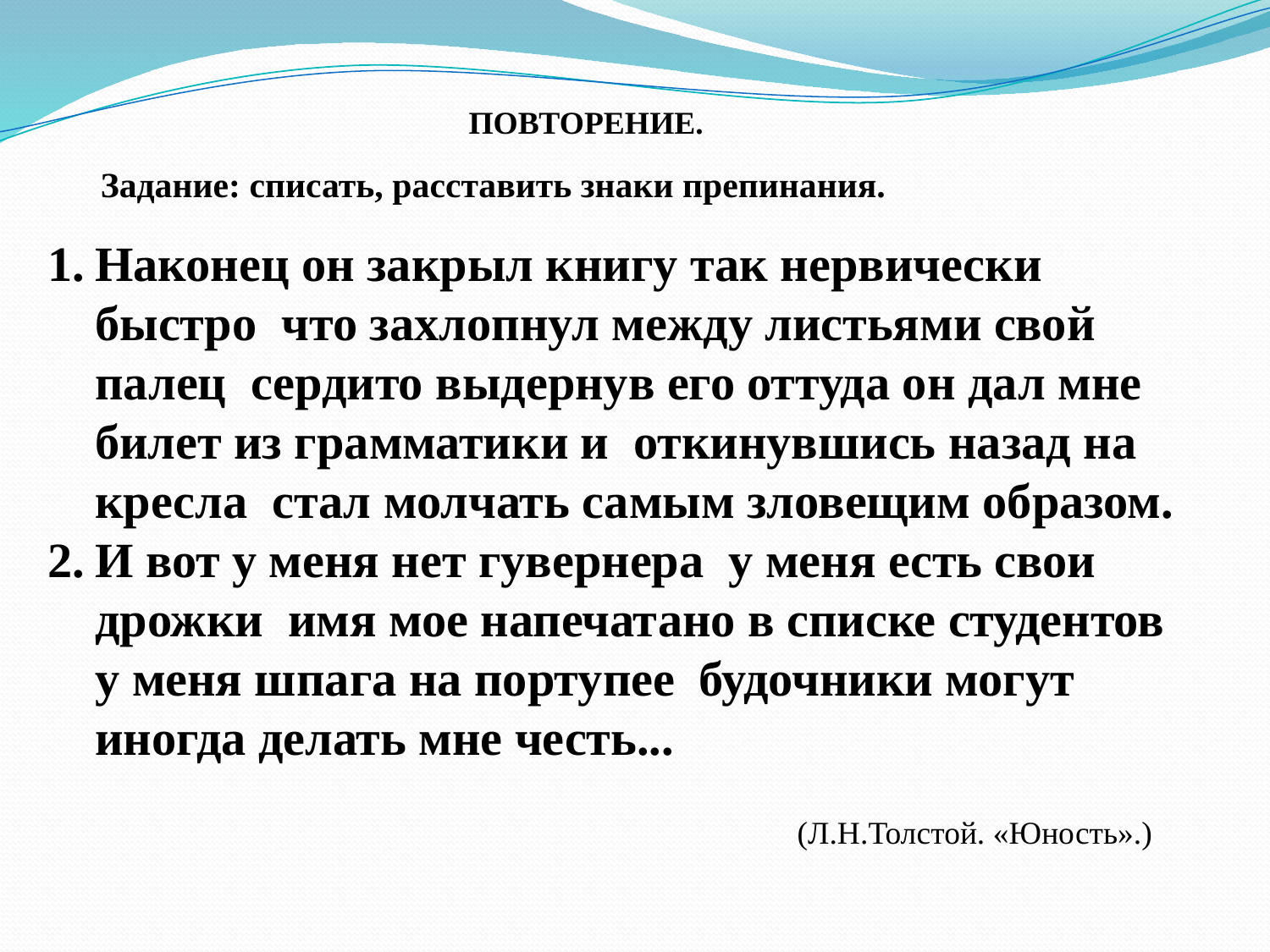

ПОВТОРЕНИЕ.
Задание: списать, расставить знаки препинания.
Наконец он закрыл книгу так нервически быстро  что захлопнул между листьями свой палец  сердито выдернув его оттуда он дал мне билет из грамматики и  откинувшись назад на кресла  стал молчать самым зловещим образом.
И вот у меня нет гувернера  у меня есть свои дрожки  имя мое напечатано в списке студентов  у меня шпага на портупее  будочники могут иногда делать мне честь...
 (Л.Н.Толстой. «Юность».)